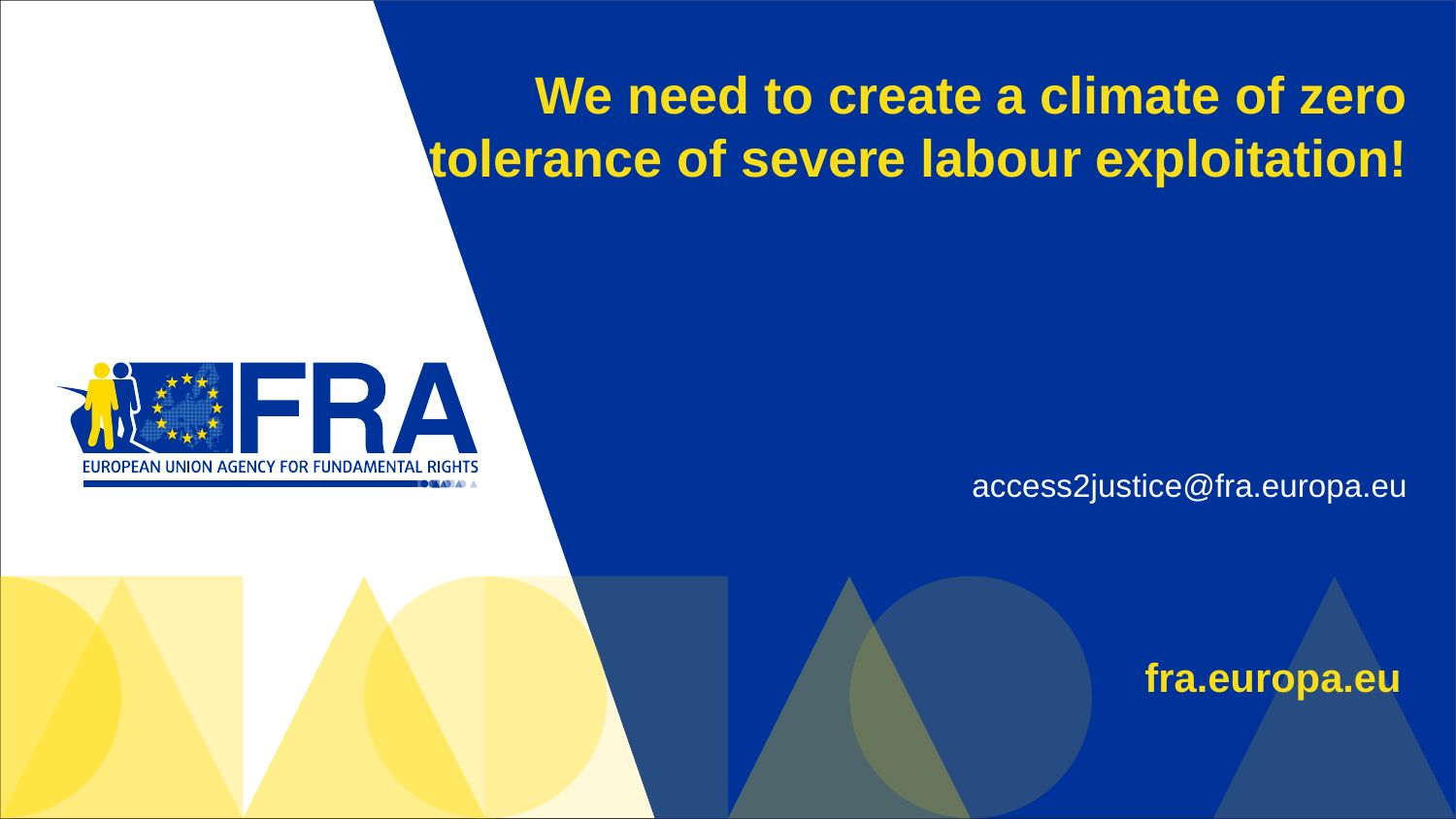

# We need to create a climate of zero tolerance of severe labour exploitation! access2justice@fra.europa.eu